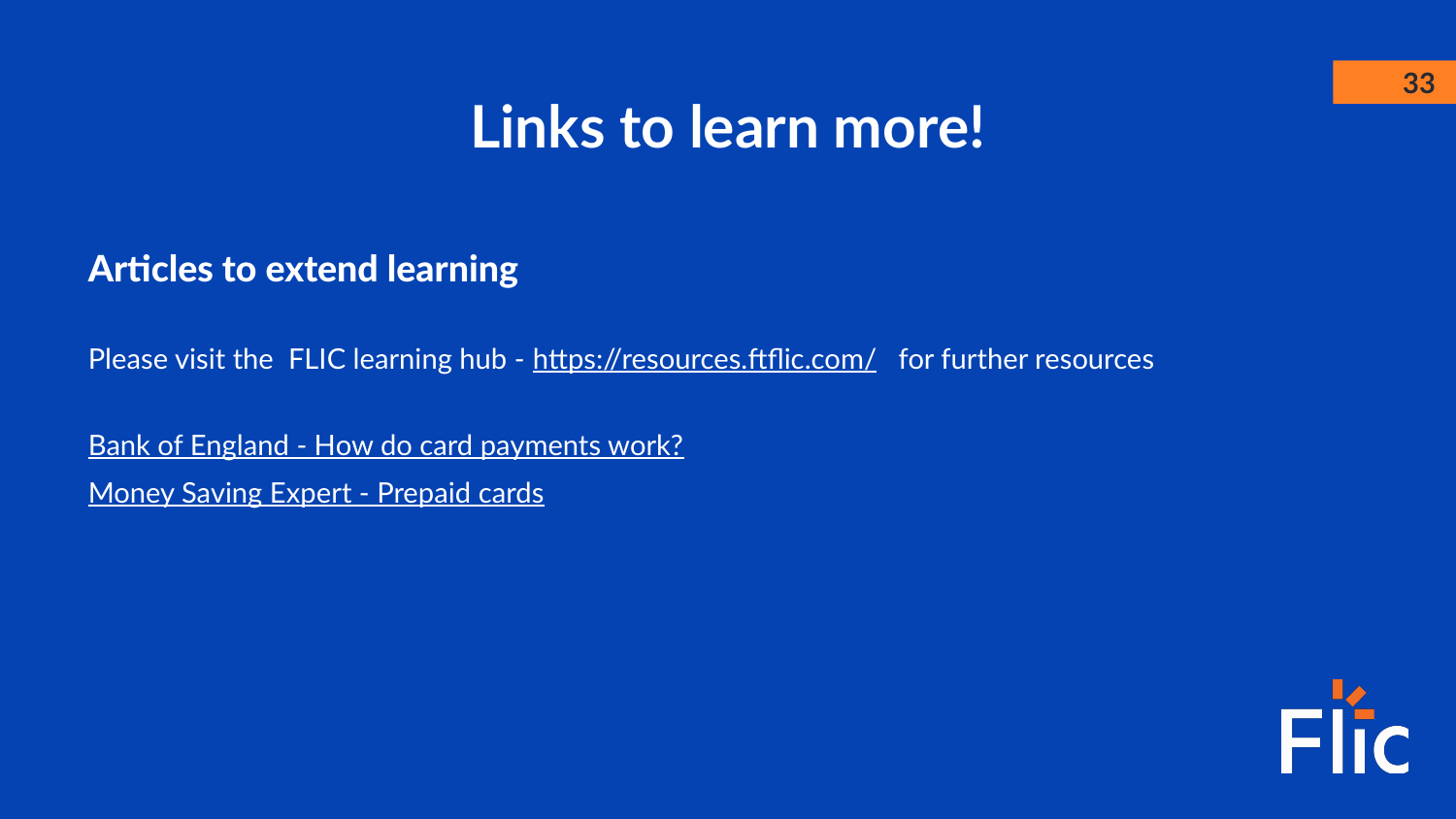

33
Links to learn more!
Articles to extend learning

Please visit the  FLIC learning hub - https://resources.ftflic.com/   for further resources

Bank of England - How do card payments work?
Money Saving Expert - Prepaid cards